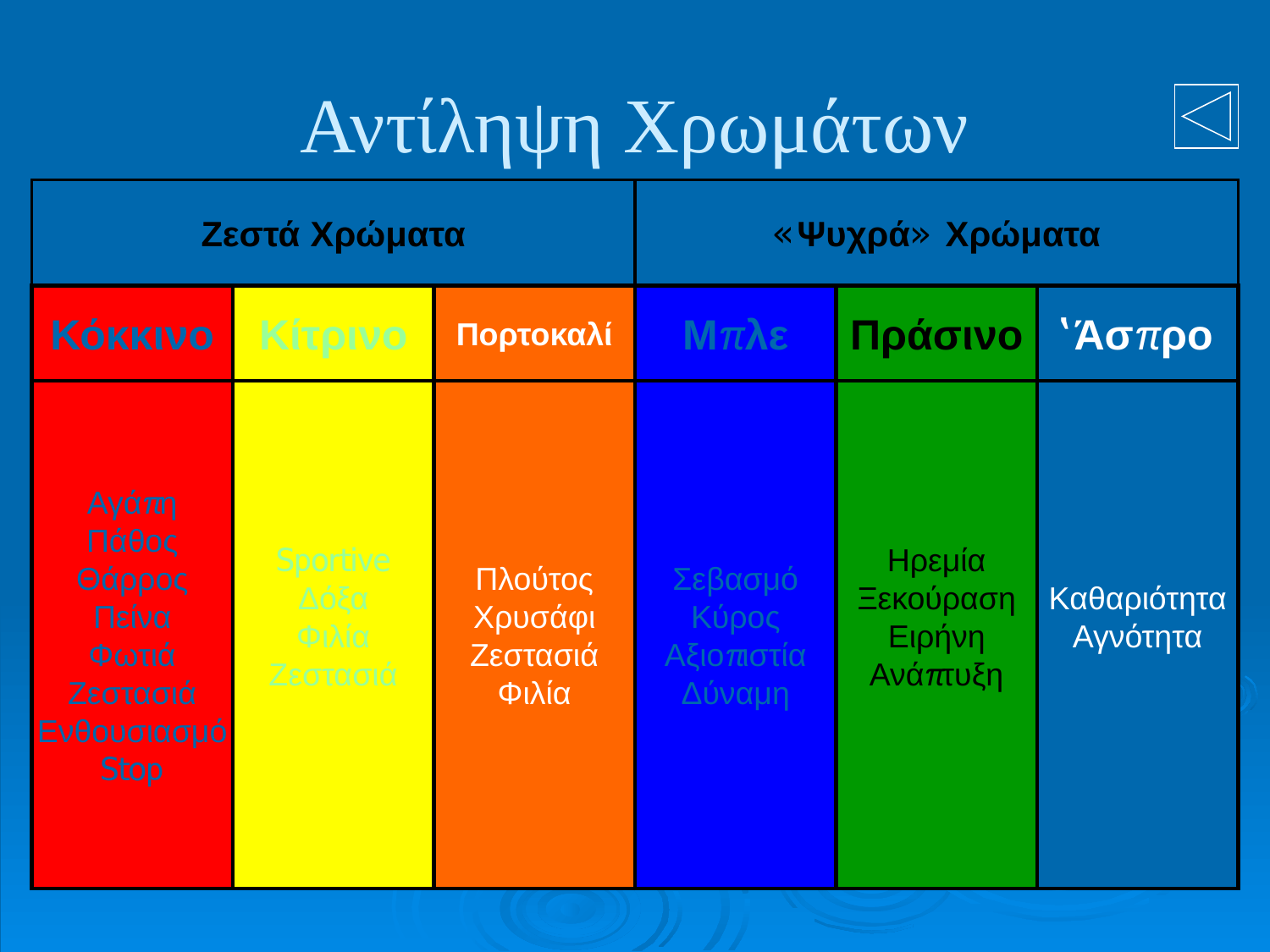

Αντίληψη Χρωμάτων

Ζεστά Χρώματα
«Ψυχρά» Χρώματα
Κόκκινο
Κίτρινο
Πορτοκαλί
Μπλε
Πράσινο
‘Άσπρο
Αγάπη
Πάθος
Θάρρος
Πείνα
Φωτιά
Ζεστασιά
Ενθουσιασμό
Stop
Sportive
Δόξα
Φιλία
Ζεστασιά

Πλούτος
Χρυσάφι
Ζεστασιά
Φιλία
Σεβασμό
Κύρος
Αξιοπιστία
Δύναμη
Ηρεμία
Ξεκούραση
Ειρήνη
Ανάπτυξη

Καθαριότητα
Αγνότητα